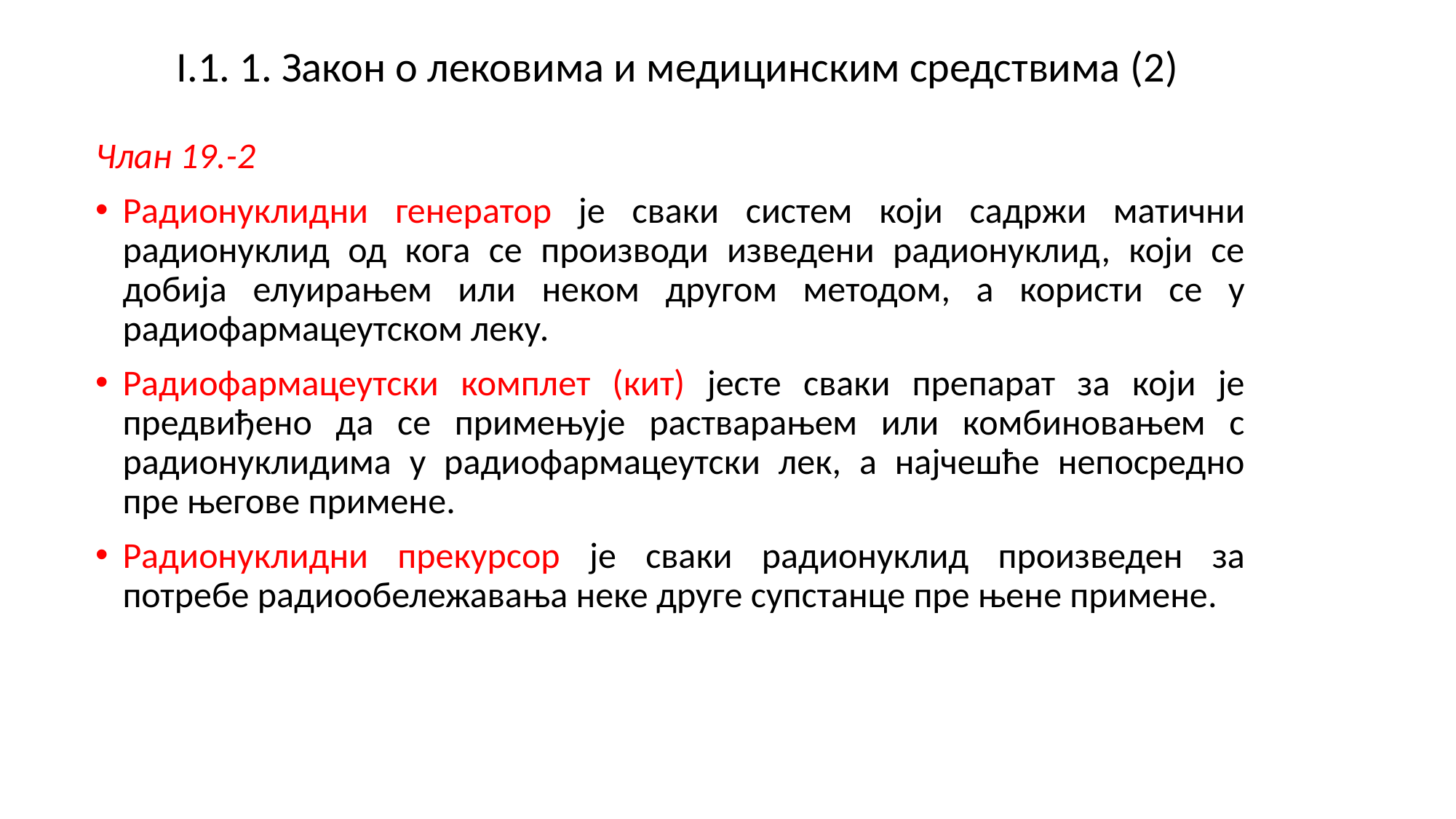

# I.1. 1. Закон о лековима и медицинским средствима (2)
Члан 19.-2
Радионуклидни генератор је сваки систем који садржи матични радионуклид од кога се производи изведени радионуклид, који се добија елуирањем или неком другом методом, а користи се у радиофармацеутском леку.
Радиофармацеутски комплет (кит) јесте сваки препарат за који је предвиђено да се примењује растварањем или комбиновањем с радионуклидима у радиофармацеутски лек, а најчешће непосредно пре његове примене.
Радионуклидни прекурсор је сваки радионуклид произведен за потребе радиообележавања неке друге супстанце пре њене примене.